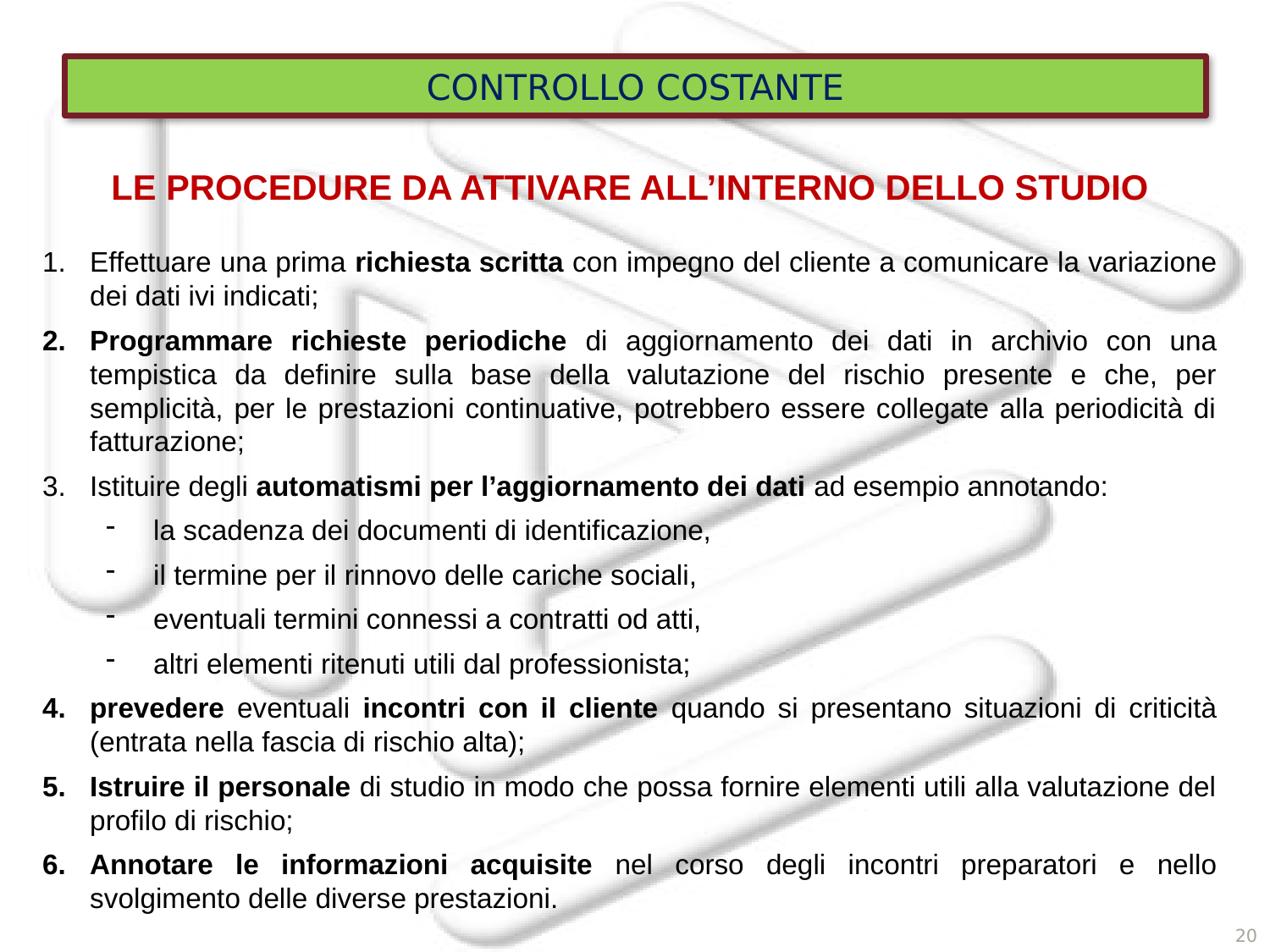

CONTROLLO COSTANTE
LE PROCEDURE DA ATTIVARE ALL’INTERNO DELLO STUDIO
Effettuare una prima richiesta scritta con impegno del cliente a comunicare la variazione dei dati ivi indicati;
Programmare richieste periodiche di aggiornamento dei dati in archivio con una tempistica da definire sulla base della valutazione del rischio presente e che, per semplicità, per le prestazioni continuative, potrebbero essere collegate alla periodicità di fatturazione;
Istituire degli automatismi per l’aggiornamento dei dati ad esempio annotando:
la scadenza dei documenti di identificazione,
il termine per il rinnovo delle cariche sociali,
eventuali termini connessi a contratti od atti,
altri elementi ritenuti utili dal professionista;
prevedere eventuali incontri con il cliente quando si presentano situazioni di criticità (entrata nella fascia di rischio alta);
Istruire il personale di studio in modo che possa fornire elementi utili alla valutazione del profilo di rischio;
Annotare le informazioni acquisite nel corso degli incontri preparatori e nello svolgimento delle diverse prestazioni.
20